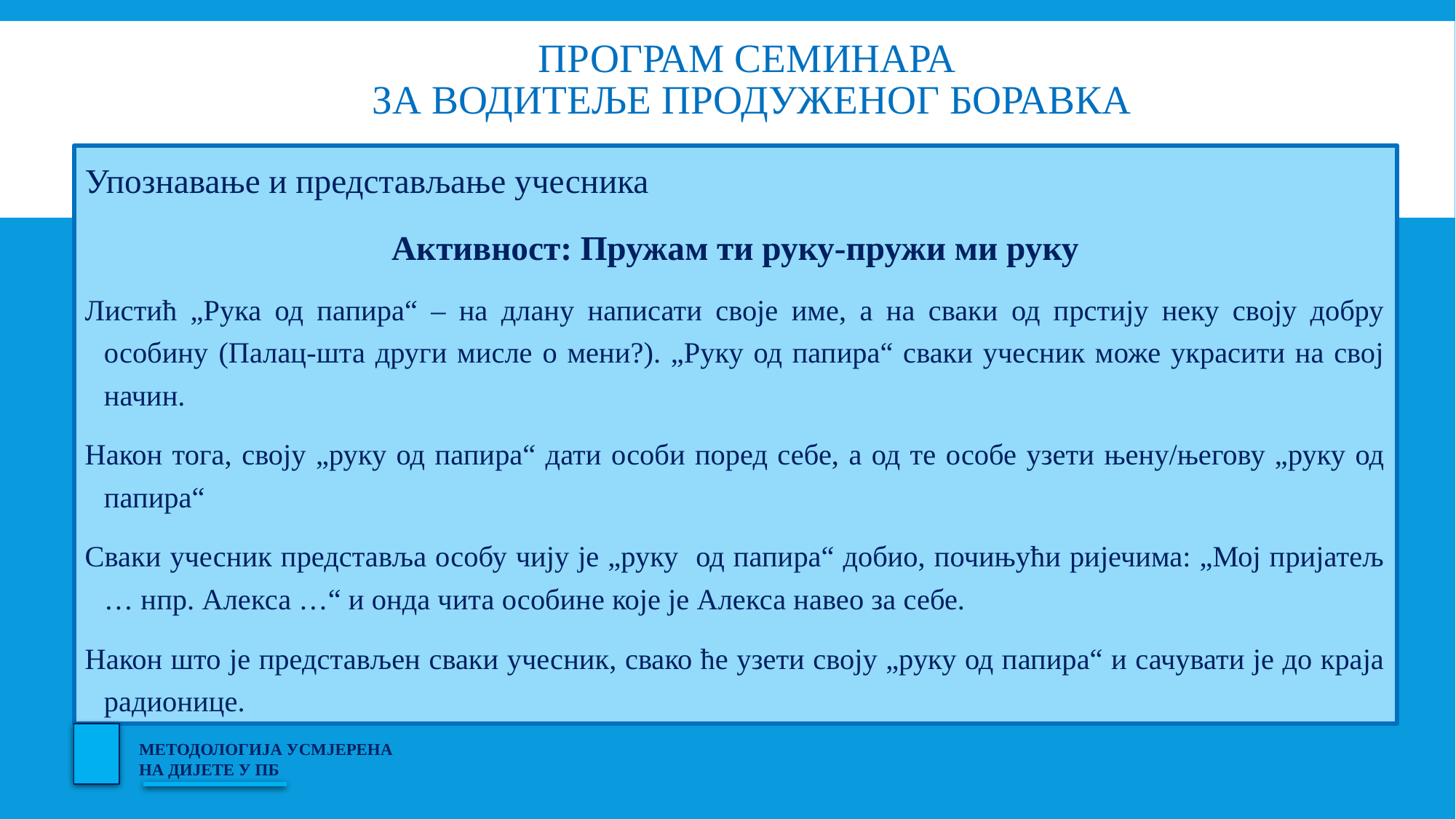

# ПРОГРАМ СЕМИНАРА ЗА ВОДИТЕЉЕ ПРОДУЖЕНОГ БОРАВКА
Упознавање и представљање учесника
Активност: Пружам ти руку-пружи ми руку
Листић „Рука од папира“ – на длану написати своје име, а на сваки од прстију неку своју добру особину (Палац-шта други мисле о мени?). „Руку од папира“ сваки учесник може украсити на свој начин.
Након тога, своју „руку од папира“ дати особи поред себе, а од те особе узети њену/његову „руку од папира“
Сваки учесник представља особу чију је „руку  од папира“ добио, почињући ријечима: „Мој пријатељ … нпр. Алекса …“ и онда чита особине које је Алекса навео за себе.
Након што је представљен сваки учесник, свако ће узети своју „руку од папира“ и сачувати је до краја радионице.

МЕТОДОЛОГИЈА УСМЈЕРЕНА  НА ДИЈЕТЕ У ПБ